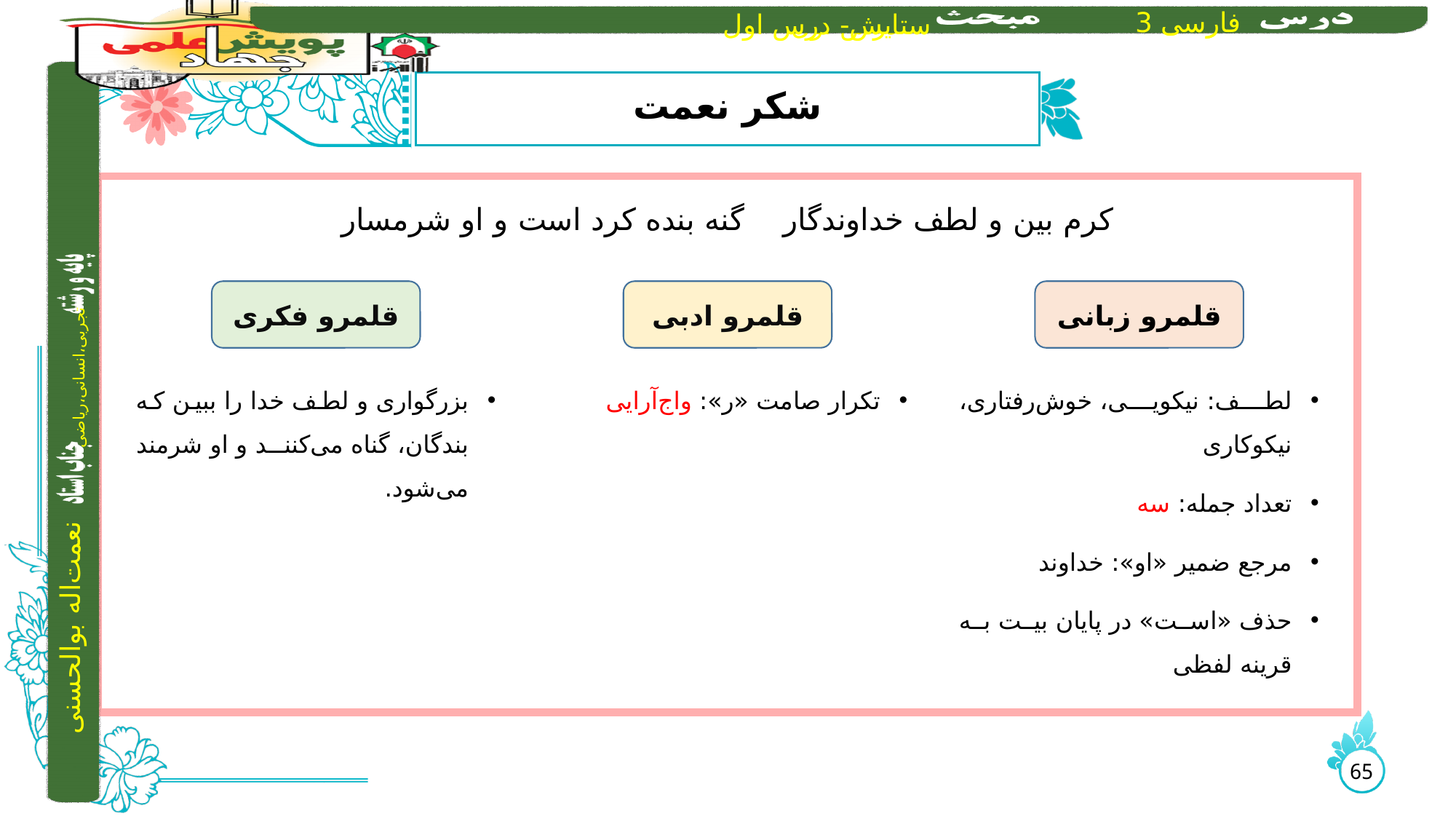

# شکر نعمت
کرم بین و لطف خداوندگار    گنه بنده کرد است و او شرمسار

بزرگواری و لطف خدا را ببین که بندگان، گناه می‌کنند و او شرمند می‌شود.

تکرار صامت «ر»: واج‌آرایی
لطف: نیکویی، خوش‌رفتاری، نیکوکاری
تعداد جمله: سه
مرجع ضمیر «او»: خداوند
حذف «است» در پایان بیت به قرینه لفظی